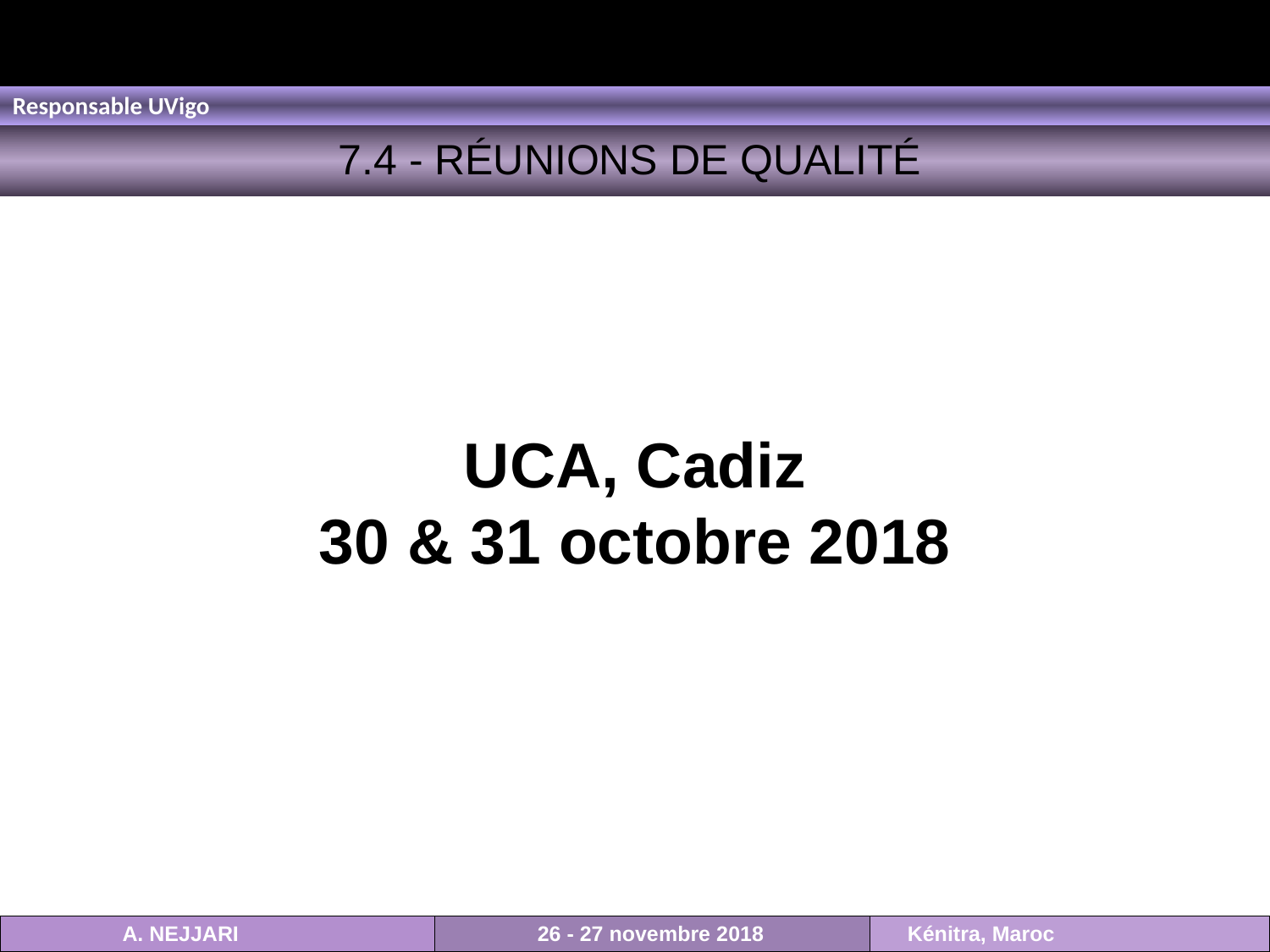

WP.3
Formations
Programme
Qualité
Diffusion
Gestion
Pour rappel

Responsable UVigo

7.4 - RÉUNIONS DE QUALITÉ

UCA, Cadiz
30 & 31 octobre 2018

A. NEJJARI
26 - 27 novembre 2018
Kénitra, Maroc